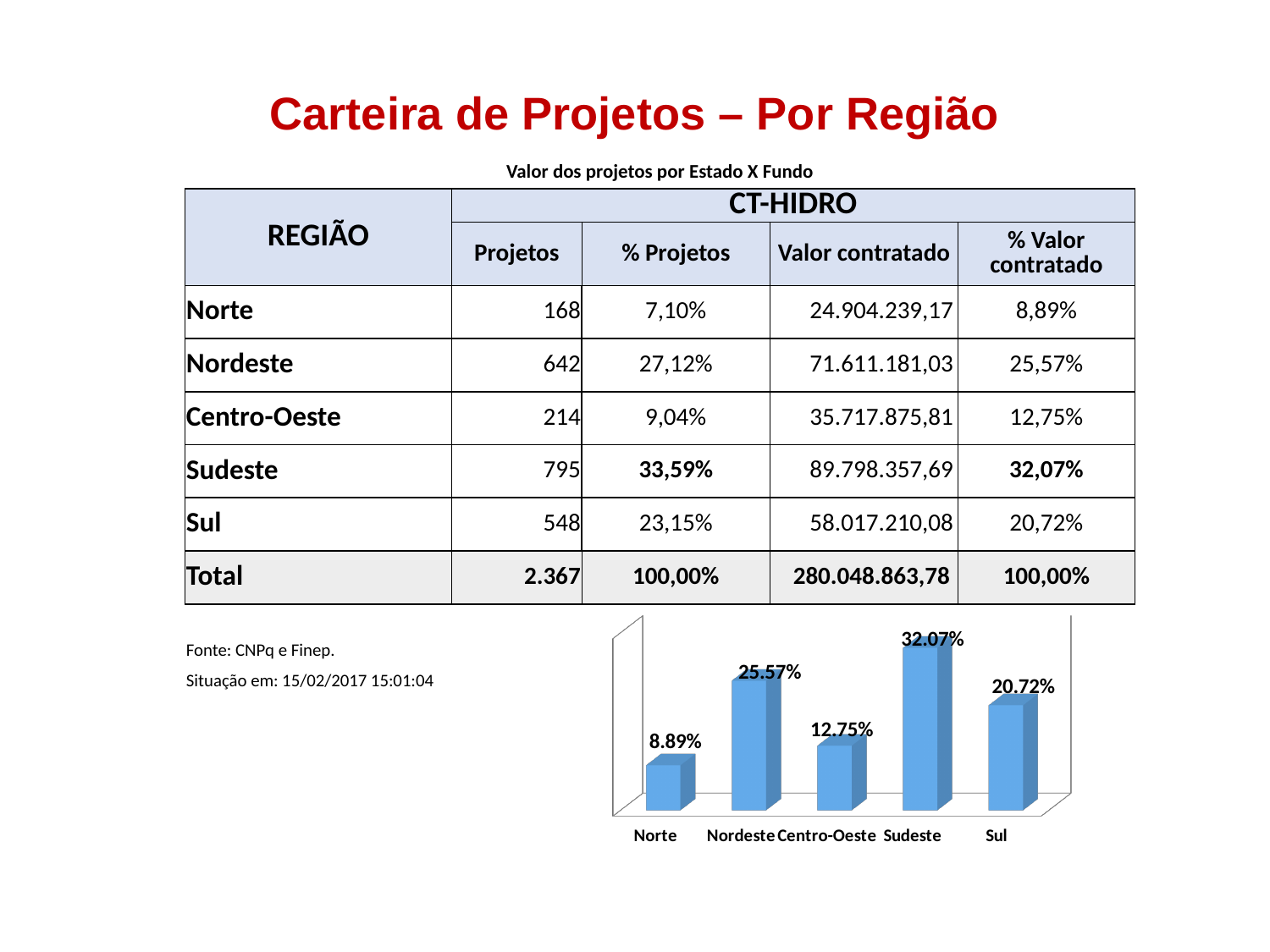

# Carteira de Projetos – Por Região
| Valor dos projetos por Estado X Fundo |  |  |  |  |
| --- | --- | --- | --- | --- |
| REGIÃO | CT-HIDRO |  |  |  |
|  | Projetos | % Projetos | Valor contratado | % Valor contratado |
| Norte | 168 | 7,10% | 24.904.239,17 | 8,89% |
| Nordeste | 642 | 27,12% | 71.611.181,03 | 25,57% |
| Centro-Oeste | 214 | 9,04% | 35.717.875,81 | 12,75% |
| Sudeste | 795 | 33,59% | 89.798.357,69 | 32,07% |
| Sul | 548 | 23,15% | 58.017.210,08 | 20,72% |
| Total | 2.367 | 100,00% | 280.048.863,78 | 100,00% |
|  |  |  |  |  |
| Fonte: CNPq e Finep. |  |  |  |  |
| Situação em: 15/02/2017 15:01:04 |  |  |  |  |

[unsupported chart]